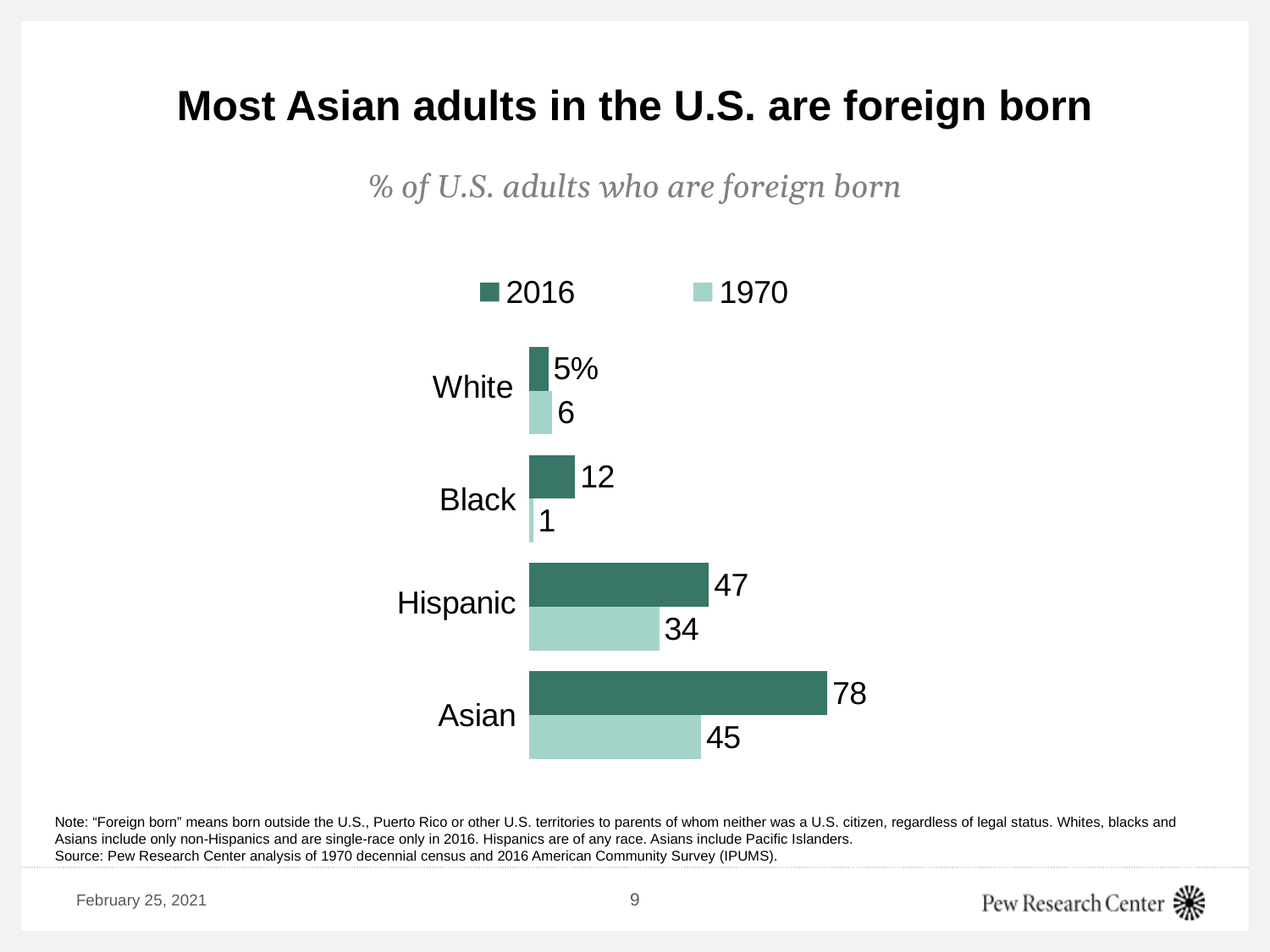

# Most Asian adults in the U.S. are foreign born
% of U.S. adults who are foreign born

### Chart

| Category | 1970 | 2016 |
|---|---|---|
| Asian | 45.0 | 78.0 |
| Hispanic | 34.0 | 47.0 |
| Black | 1.0 | 12.0 |
| White | 6.0 | 5.0 |
Note: “Foreign born” means born outside the U.S., Puerto Rico or other U.S. territories to parents of whom neither was a U.S. citizen, regardless of legal status. Whites, blacks and Asians include only non-Hispanics and are single-race only in 2016. Hispanics are of any race. Asians include Pacific Islanders.
Source: Pew Research Center analysis of 1970 decennial census and 2016 American Community Survey (IPUMS).
February 25, 2021
9